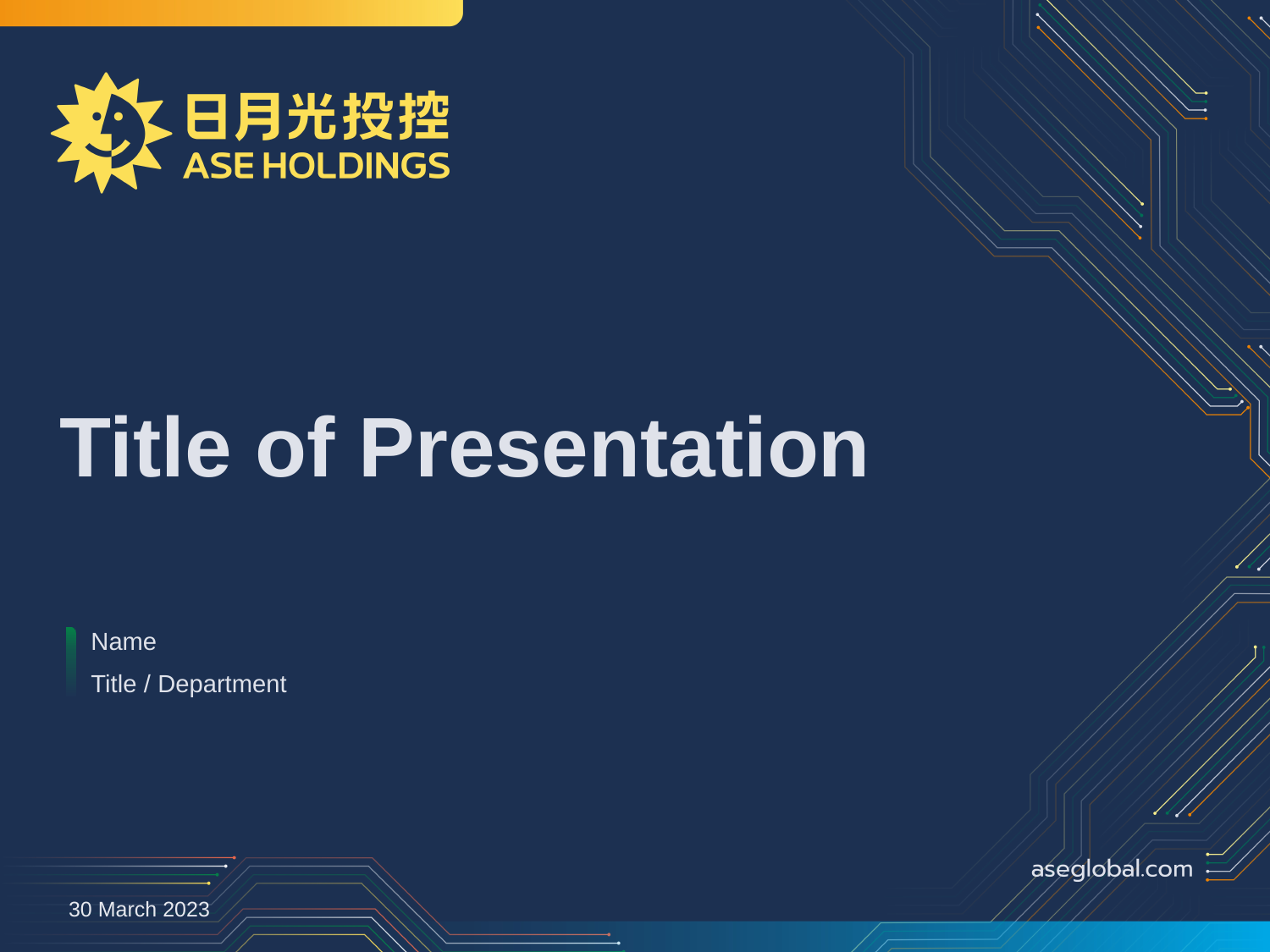

# Title of Presentation
Name
Title / Department
30 March 2023